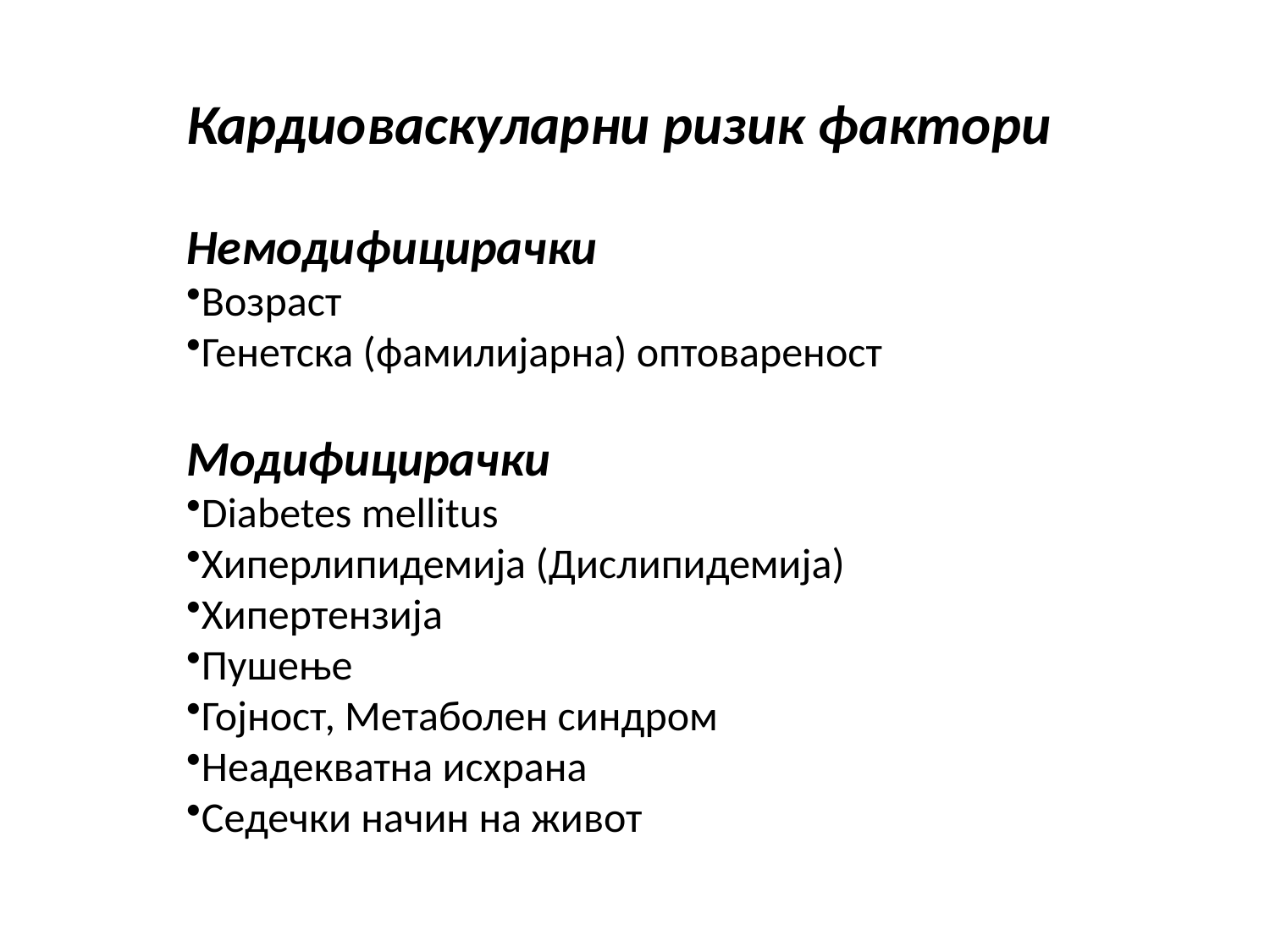

Кардиоваскуларни ризик фактори

Немодифицирачки
Возраст
Генетска (фамилијарна) оптовареност

Модифицирачки
Diabetes mellitus
Хиперлипидемија (Дислипидемија)
Хипертензија
Пушење
Гојност, Метаболен синдром
Неадекватна исхрана
Седечки начин на живот